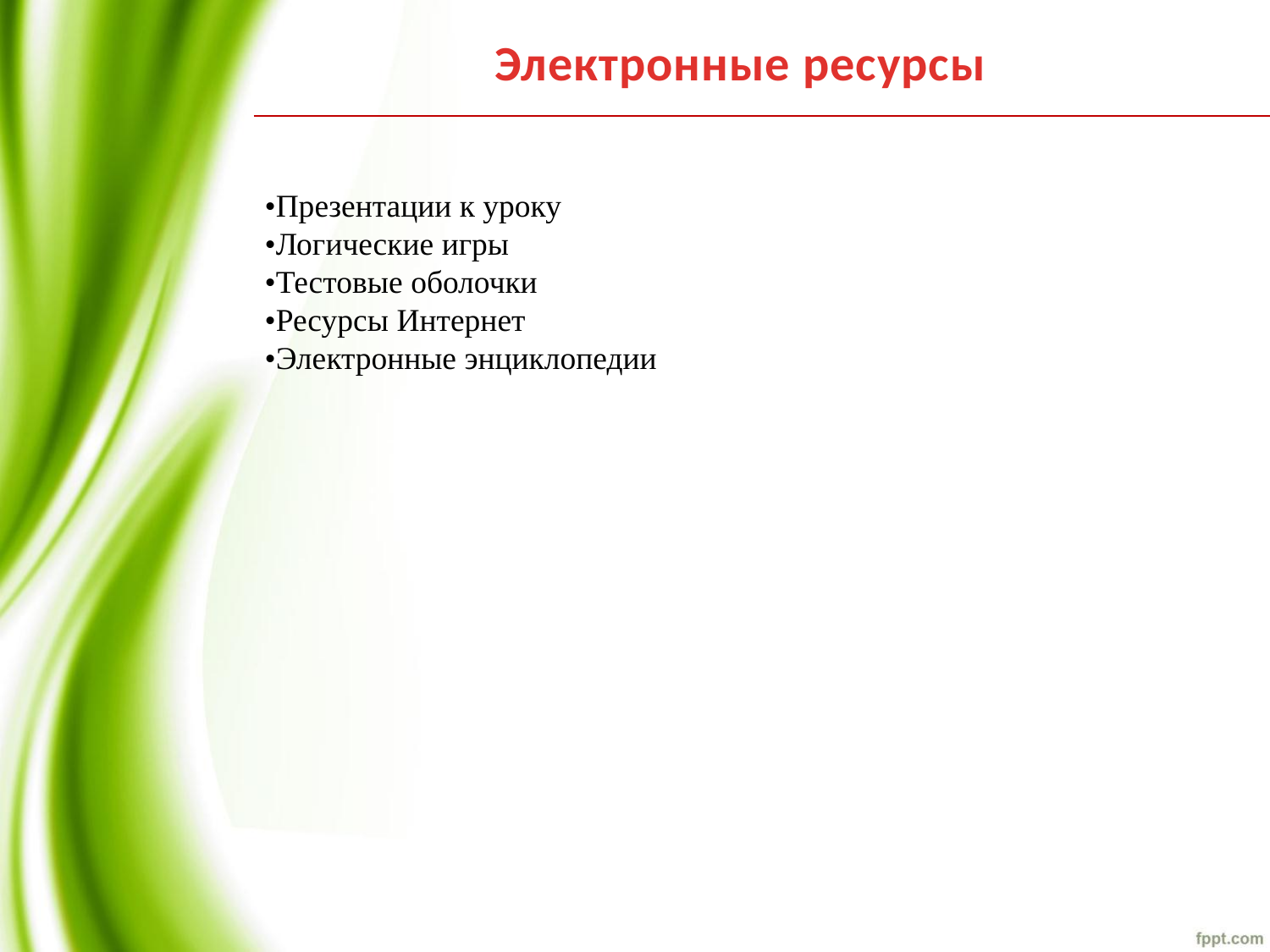

Электронные ресурсы
•Презентации к уроку
•Логические игры
•Тестовые оболочки
•Ресурсы Интернет
•Электронные энциклопедии